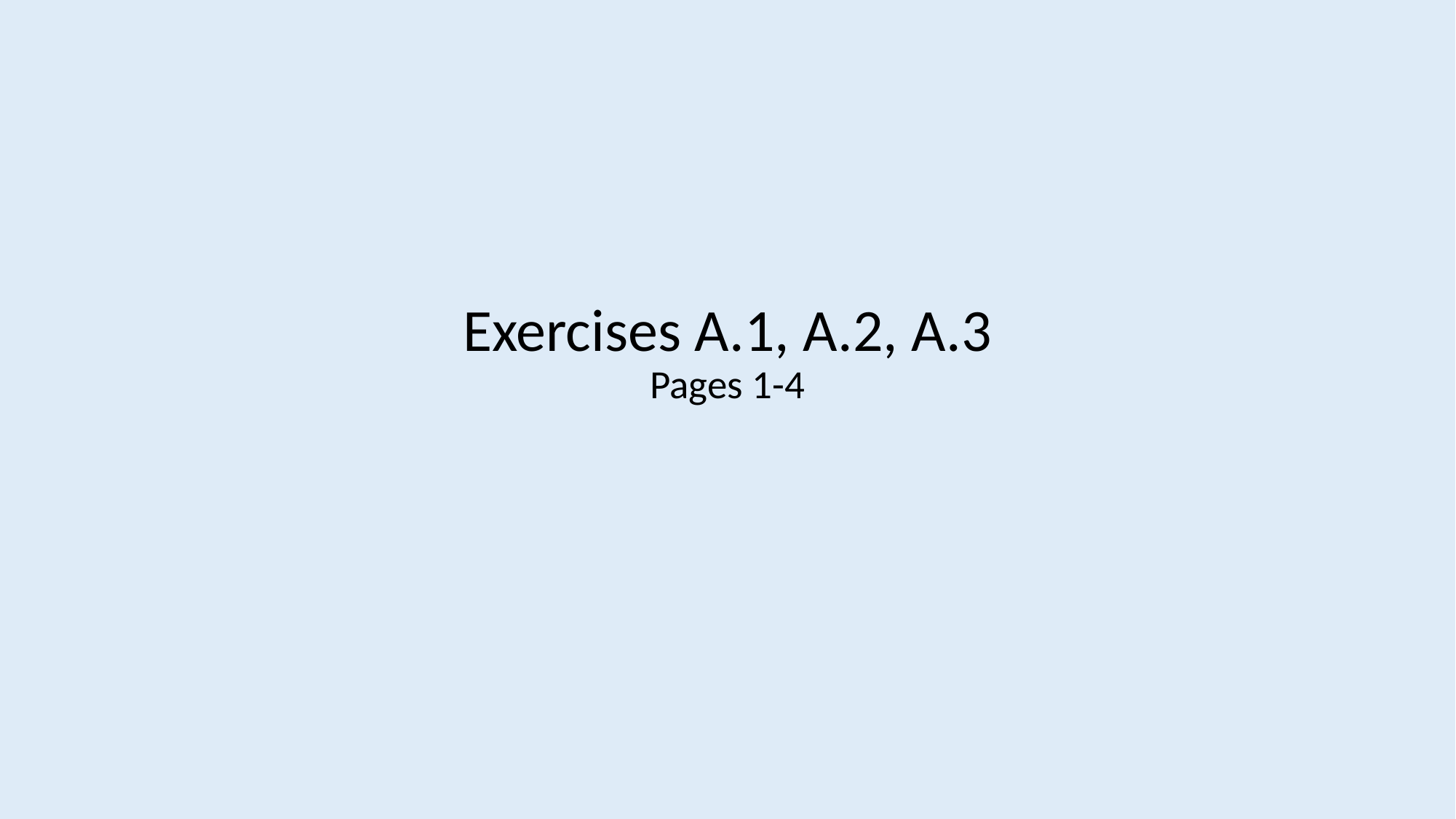

# Exercises A.1, A.2, A.3 Pages 1-4